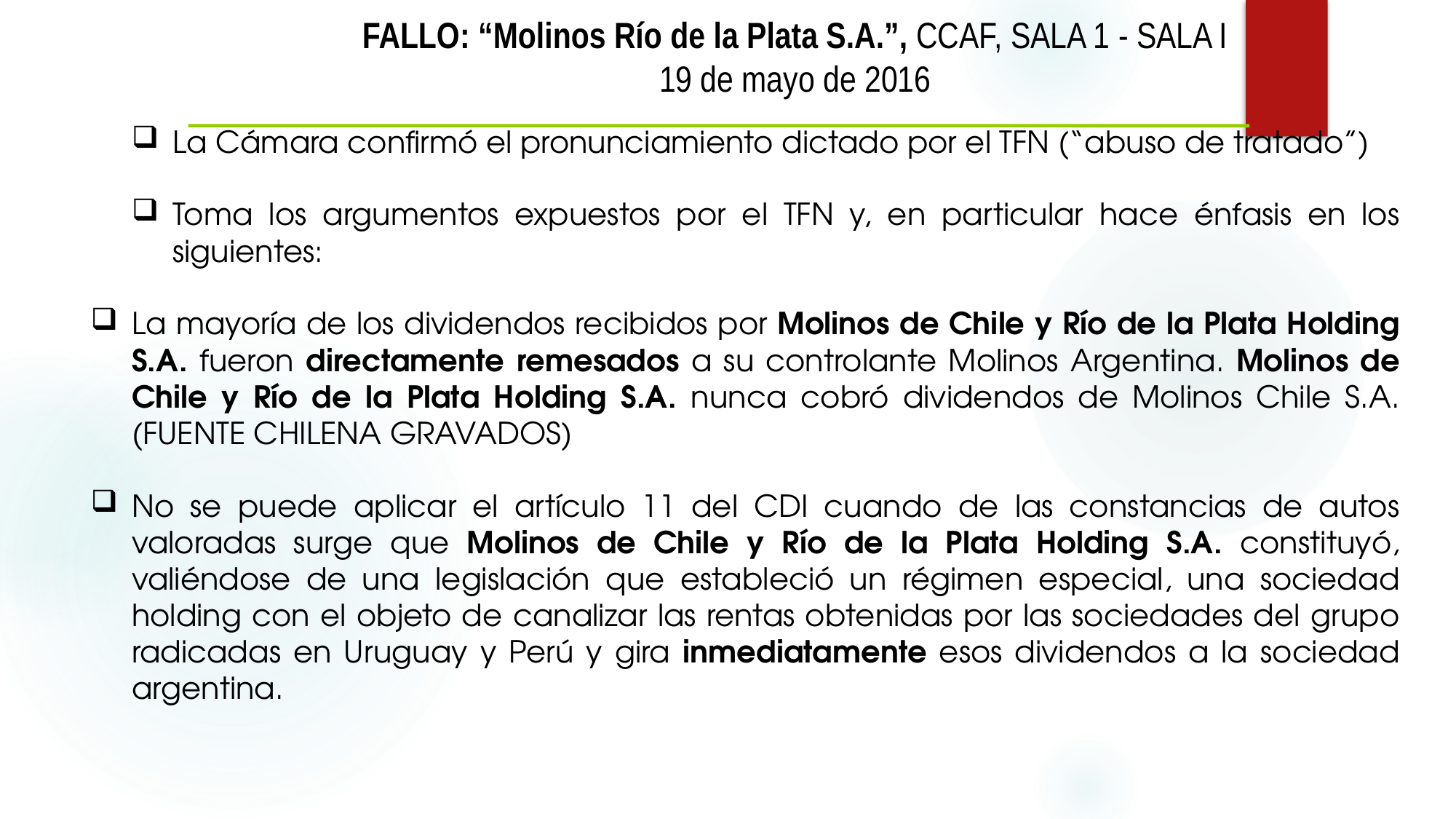

# FALLO: “Molinos Río de la Plata S.A.”, CCAF, SALA 1 - SALA I 19 de mayo de 2016

La Cámara confirmó el pronunciamiento dictado por el TFN (“abuso de tratado”)

Toma los argumentos expuestos por el TFN y, en particular hace énfasis en los siguientes:

La mayoría de los dividendos recibidos por Molinos de Chile y Río de la Plata Holding S.A. fueron directamente remesados a su controlante Molinos Argentina. Molinos de Chile y Río de la Plata Holding S.A. nunca cobró dividendos de Molinos Chile S.A. (FUENTE CHILENA GRAVADOS)

No se puede aplicar el artículo 11 del CDI cuando de las constancias de autos valoradas surge que Molinos de Chile y Río de la Plata Holding S.A. constituyó, valiéndose de una legislación que estableció un régimen especial, una sociedad holding con el objeto de canalizar las rentas obtenidas por las sociedades del grupo radicadas en Uruguay y Perú y gira inmediatamente esos dividendos a la sociedad argentina.